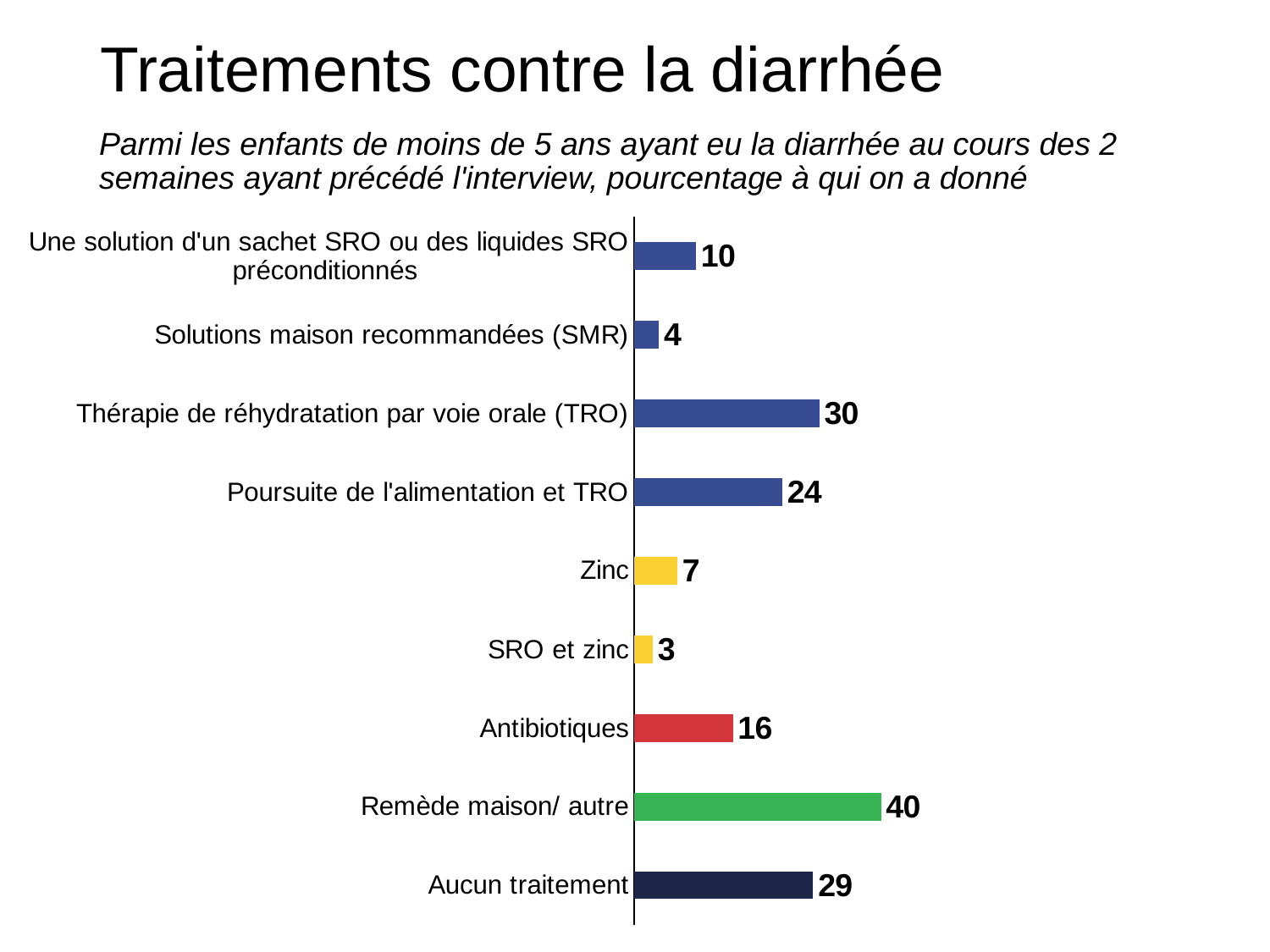

# Traitements contre la diarrhée
Parmi les enfants de moins de 5 ans ayant eu la diarrhée au cours des 2 semaines ayant précédé l'interview, pourcentage à qui on a donné

### Chart

| Category | Column3 |
|---|---|
| Aucun traitement | 29.0 |
| Remède maison/ autre | 40.0 |
| Antibiotiques | 16.0 |
| SRO et zinc | 3.0 |
| Zinc | 7.0 |
| Poursuite de l'alimentation et TRO | 24.0 |
| Thérapie de réhydratation par voie orale (TRO) | 30.0 |
| Solutions maison recommandées (SMR) | 4.0 |
| Une solution d'un sachet SRO ou des liquides SRO préconditionnés  | 10.0 |